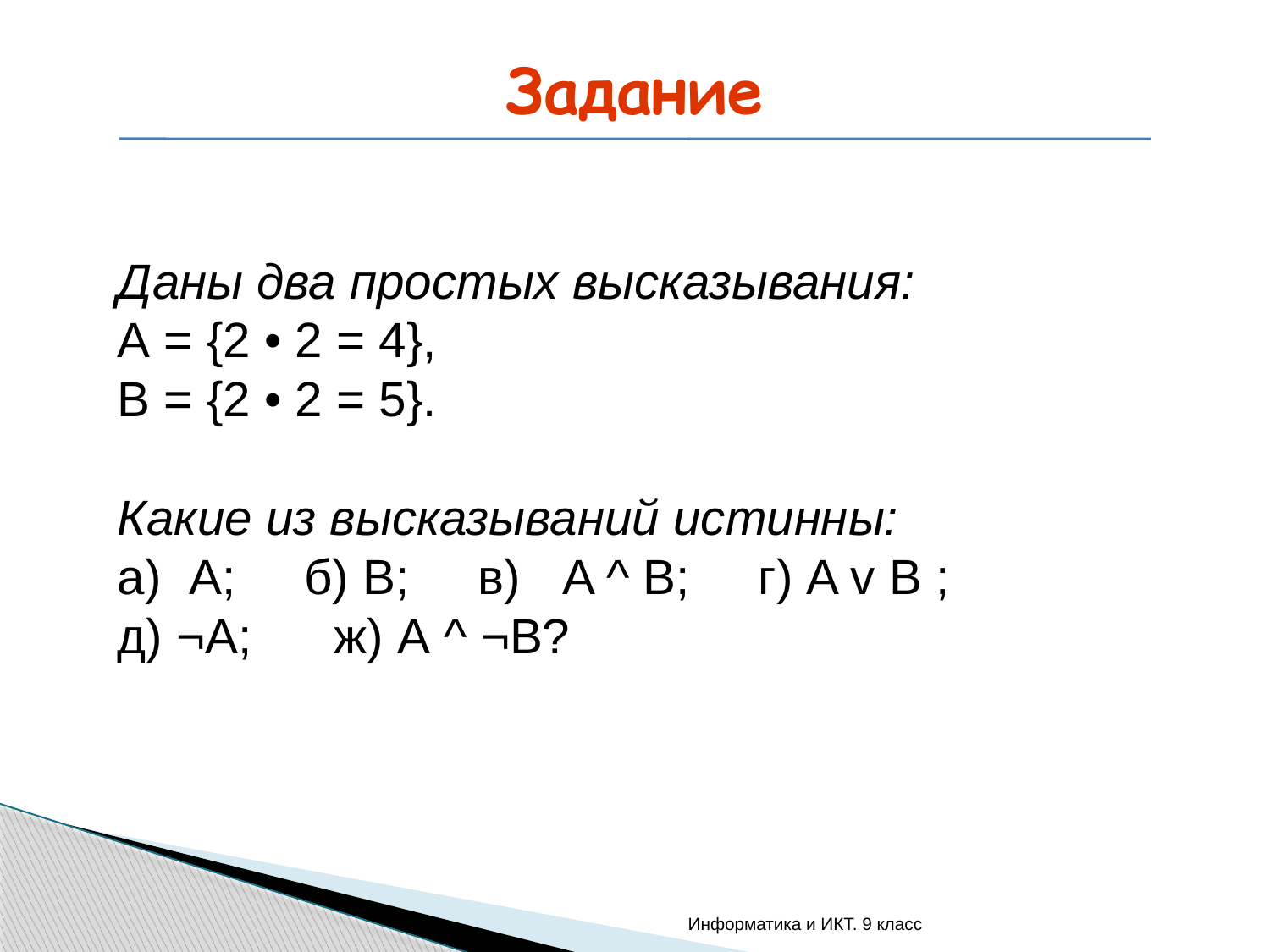

Задание

Даны два простых высказывания:
А = {2 • 2 = 4},
В = {2 • 2 = 5}.

Какие из высказываний истинны:
а)  А;     б) В;     в)   A ^ В;     г) A v B ;
д) ¬A;      ж) А ^ ¬В?

Информатика и ИКТ. 9 класс